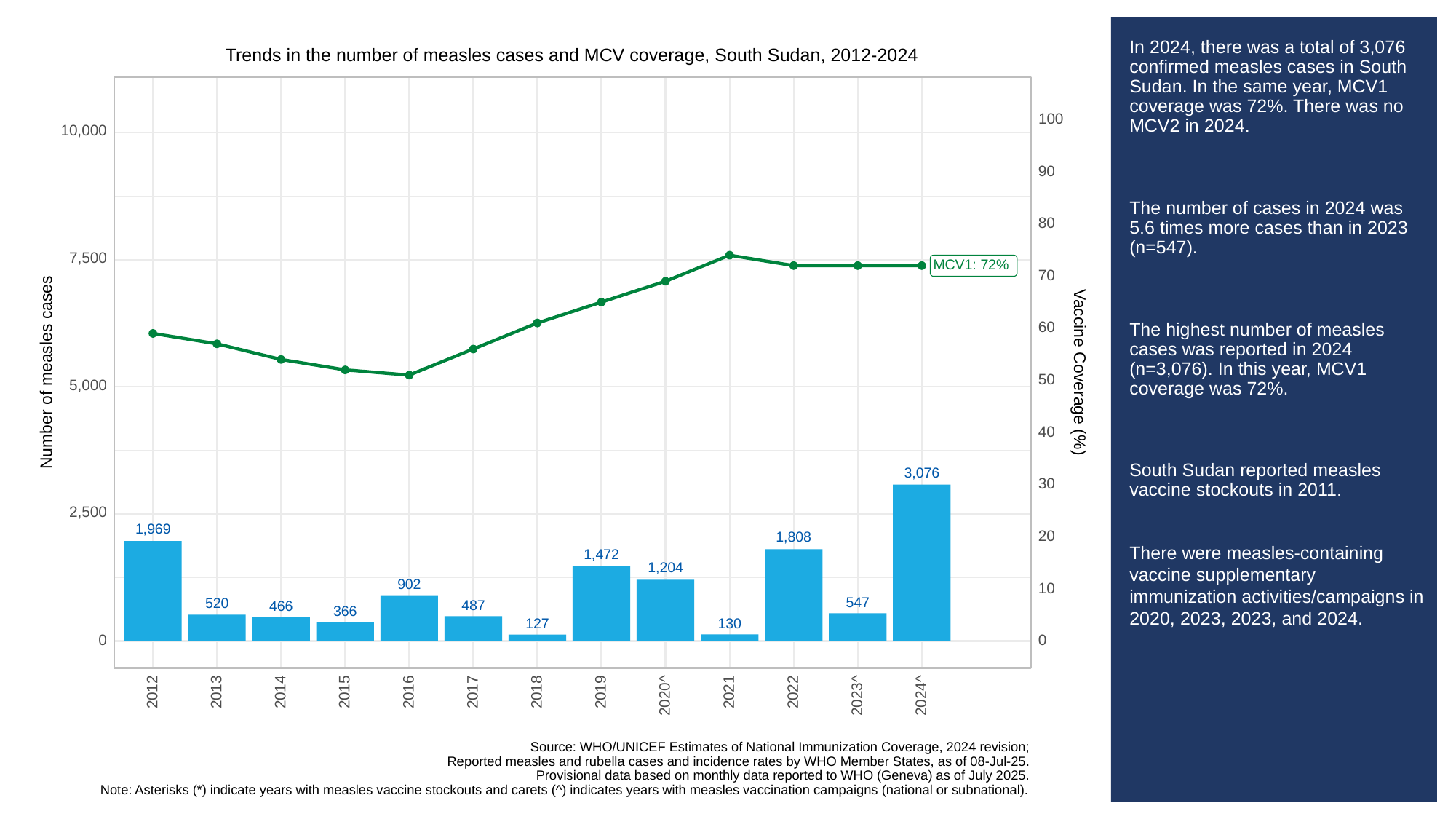

# In 2024, there was a total of 3,076 confirmed measles cases in South Sudan. In the same year, MCV1 coverage was 72%. There was no MCV2 in 2024.

The number of cases in 2024 was 5.6 times more cases than in 2023 (n=547).

The highest number of measles cases was reported in 2024 (n=3,076). In this year, MCV1 coverage was 72%.

South Sudan reported measles vaccine stockouts in 2011.

There were measles-containing vaccine supplementary immunization activities/campaigns in 2020, 2023, 2023, and 2024.

Trends in the number of measles cases and MCV coverage, South Sudan, 2012-2024

100
10,000

90

80

7,500

MCV1: 72%

70

60

Vaccine Coverage (%)

Number of measles cases

50
5,000

40

3,076
30

2,500

1,969
20
1,808

1,472

1,204

902

10

547
520
487
466
366

130
127

0
0

2013
2012
2014
2015
2016
2017
2018
2019
2021
2022
2023^
2020^
2024^
Source: WHO/UNICEF Estimates of National Immunization Coverage, 2024 revision;
Reported measles and rubella cases and incidence rates by WHO Member States, as of 08-Jul-25.
Provisional data based on monthly data reported to WHO (Geneva) as of July 2025.
Note: Asterisks (*) indicate years with measles vaccine stockouts and carets (^) indicates years with measles vaccination campaigns (national or subnational).